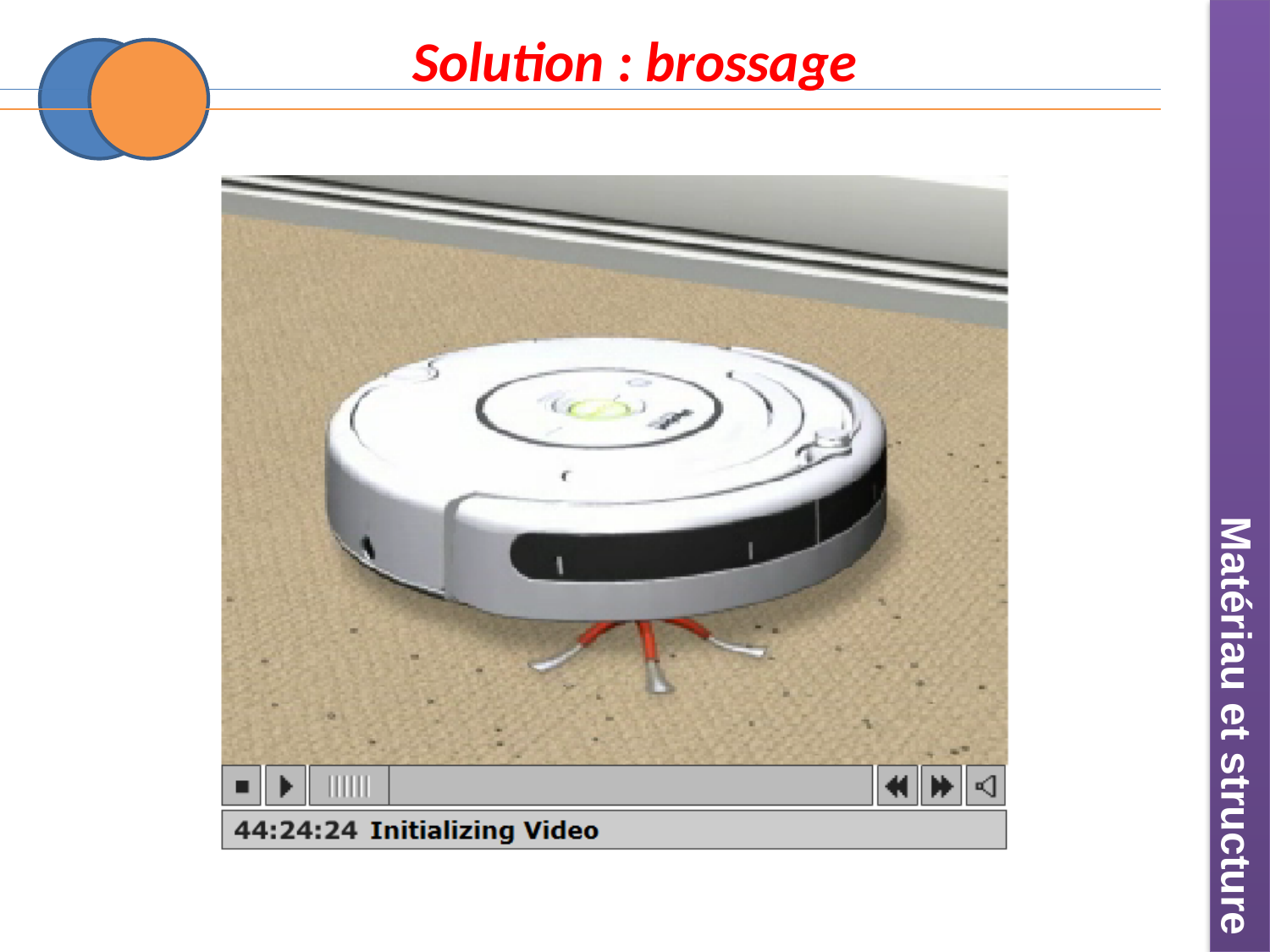

Matériau et structure
Solution : brossage

Matériau et structure